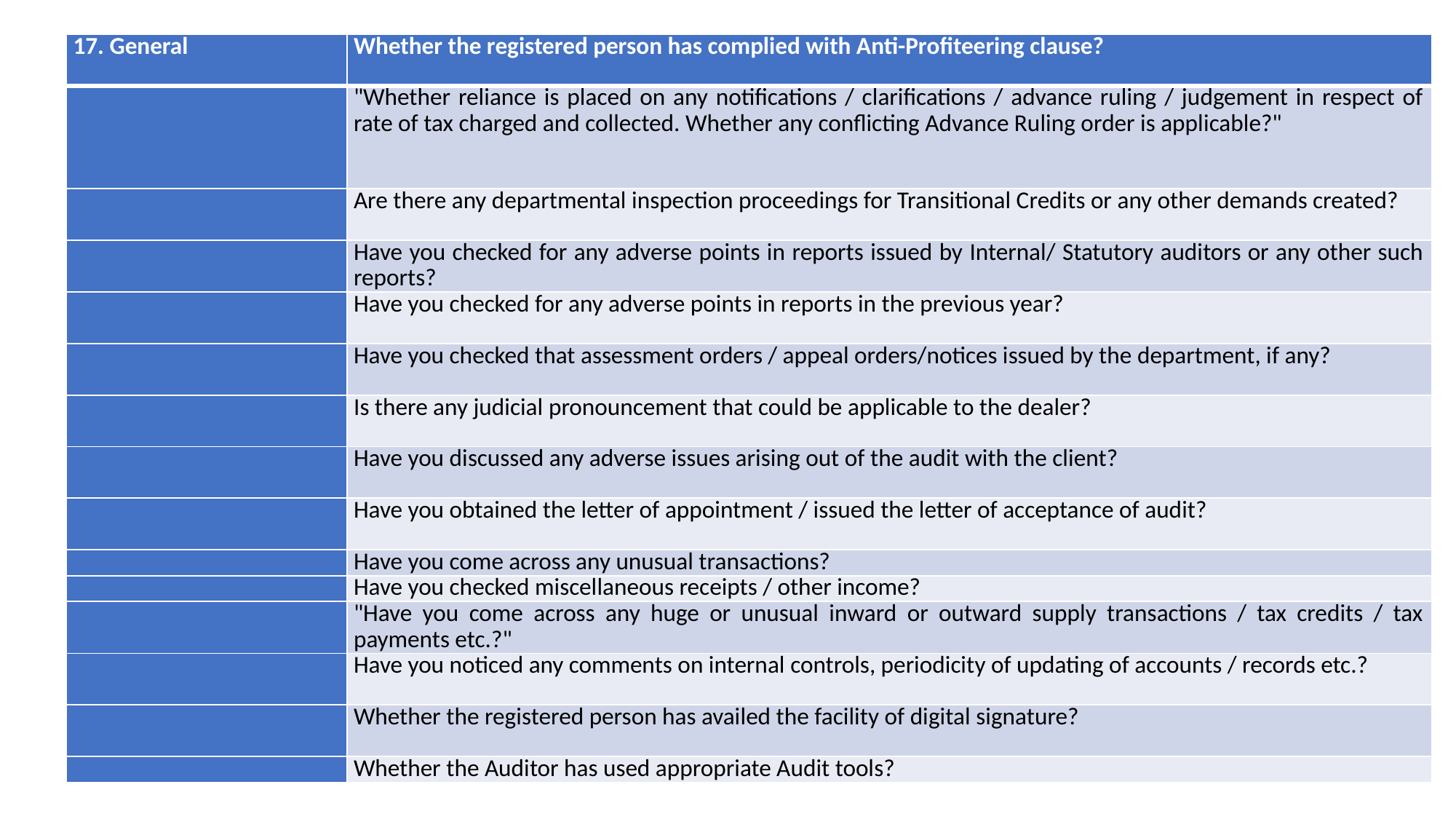

| 17. General | Whether the registered person has complied with Anti-Profiteering clause? |
| --- | --- |
|  | "Whether reliance is placed on any notifications / clarifications / advance ruling / judgement in respect of rate of tax charged and collected. Whether any conflicting Advance Ruling order is applicable?" |
|  | Are there any departmental inspection proceedings for Transitional Credits or any other demands created? |
|  | Have you checked for any adverse points in reports issued by Internal/ Statutory auditors or any other such reports? |
|  | Have you checked for any adverse points in reports in the previous year? |
|  | Have you checked that assessment orders / appeal orders/notices issued by the department, if any? |
|  | Is there any judicial pronouncement that could be applicable to the dealer? |
|  | Have you discussed any adverse issues arising out of the audit with the client? |
|  | Have you obtained the letter of appointment / issued the letter of acceptance of audit? |
|  | Have you come across any unusual transactions? |
|  | Have you checked miscellaneous receipts / other income? |
|  | "Have you come across any huge or unusual inward or outward supply transactions / tax credits / tax payments etc.?" |
|  | Have you noticed any comments on internal controls, periodicity of updating of accounts / records etc.? |
|  | Whether the registered person has availed the facility of digital signature? |
|  | Whether the Auditor has used appropriate Audit tools? |